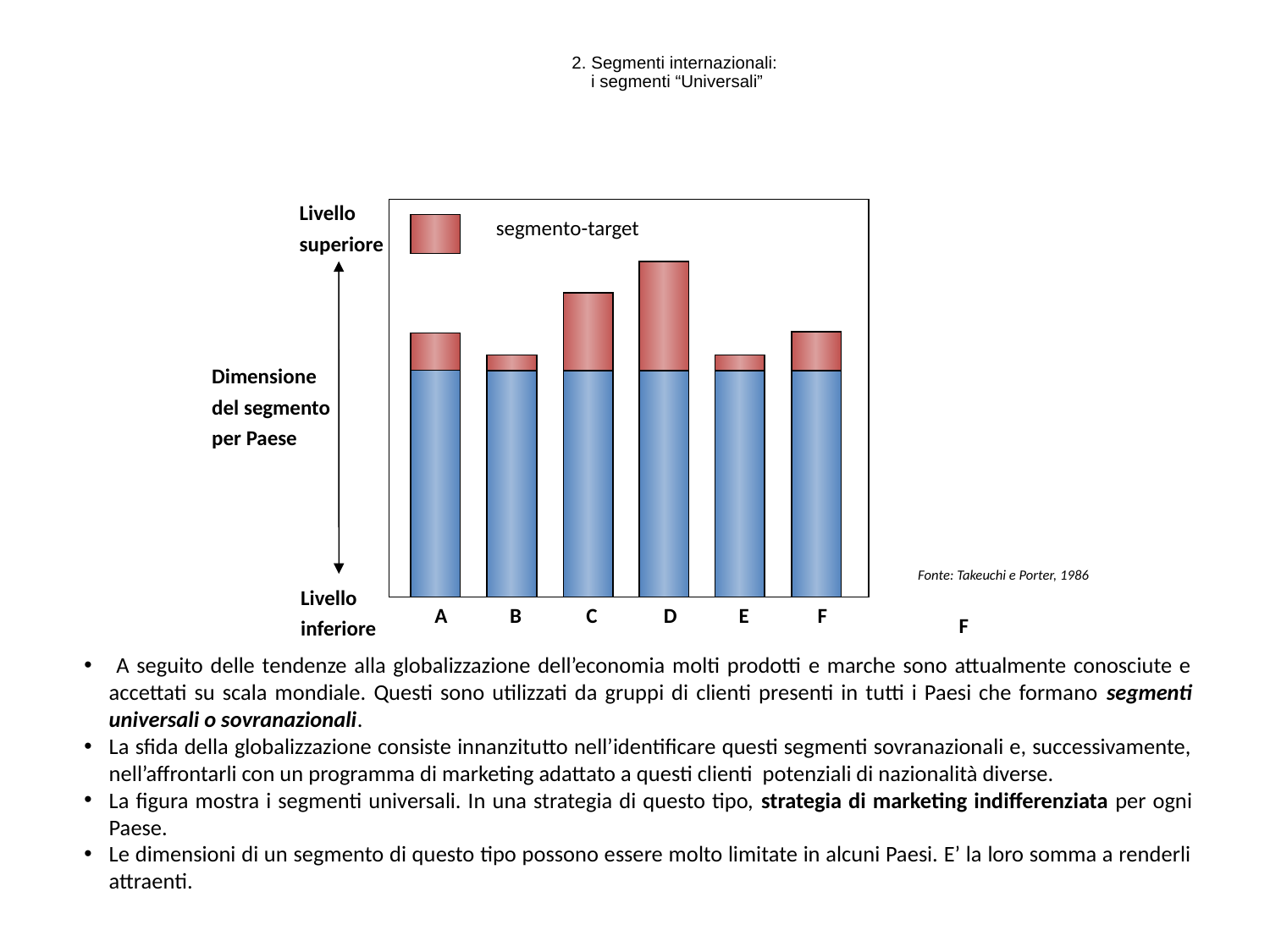

# 2. Segmenti internazionali: i segmenti “Universali”
Livello
superiore

segmento-target

Dimensione
del segmento
per Paese

Fonte: Takeuchi e Porter, 1986
Livello
inferiore
A
B
C
D
E
F
F
 A seguito delle tendenze alla globalizzazione dell’economia molti prodotti e marche sono attualmente conosciute e accettati su scala mondiale. Questi sono utilizzati da gruppi di clienti presenti in tutti i Paesi che formano segmenti universali o sovranazionali.
La sfida della globalizzazione consiste innanzitutto nell’identificare questi segmenti sovranazionali e, successivamente, nell’affrontarli con un programma di marketing adattato a questi clienti  potenziali di nazionalità diverse.
La figura mostra i segmenti universali. In una strategia di questo tipo, strategia di marketing indifferenziata per ogni Paese.
Le dimensioni di un segmento di questo tipo possono essere molto limitate in alcuni Paesi. E’ la loro somma a renderli attraenti.